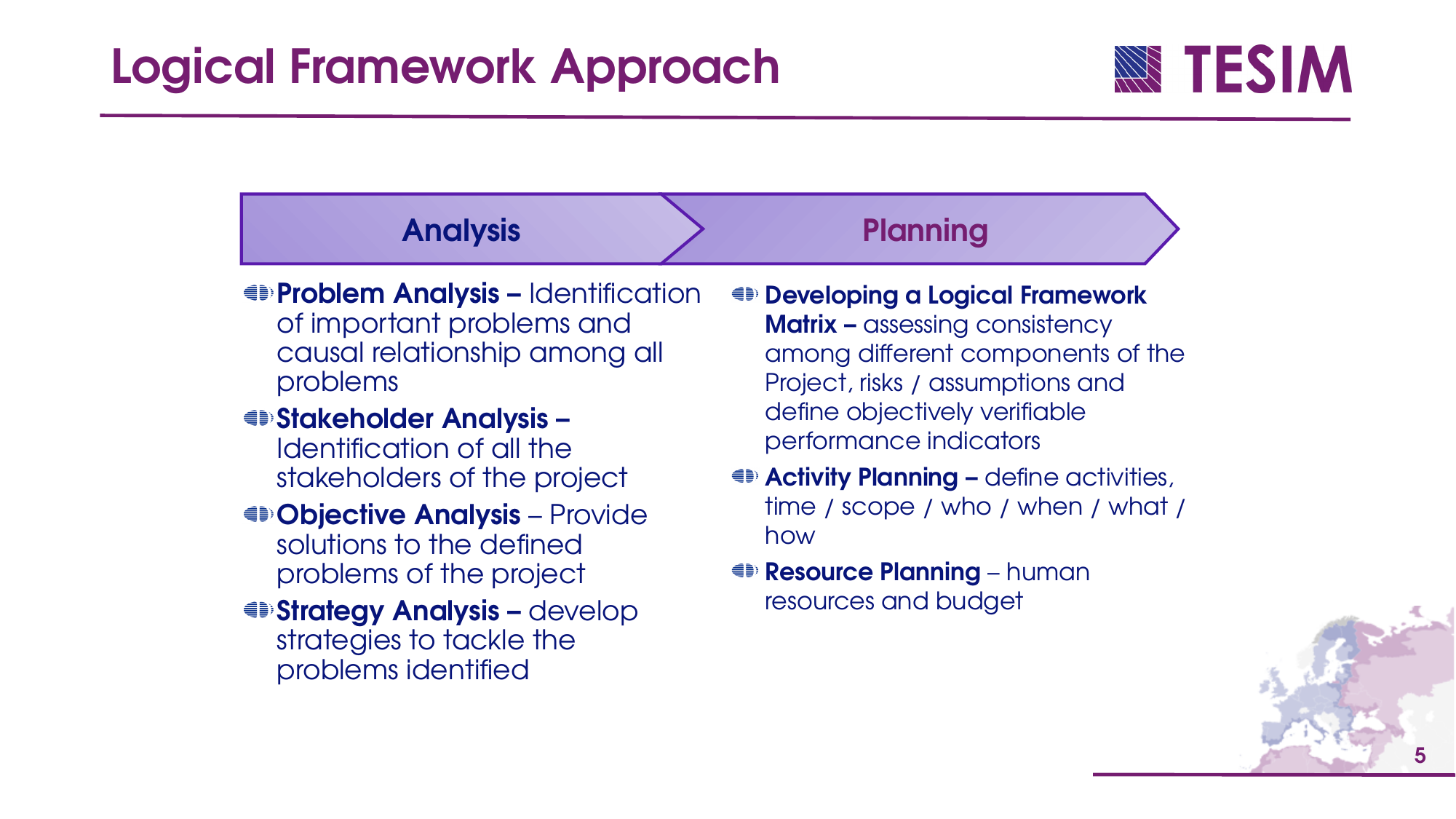

Logical Framework Approach

Analysis
    Planning
Problem Analysis – Identification of important problems and causal relationship among all problems
Stakeholder Analysis – Identification of all the stakeholders of the project
Objective Analysis – Provide solutions to the defined problems of the project
Strategy Analysis – develop strategies to tackle the problems identified
Developing a Logical Framework Matrix – assessing consistency among different components of the Project, risks / assumptions and define objectively verifiable performance indicators
Activity Planning – define activities, time / scope / who / when / what / how
Resource Planning – human resources and budget